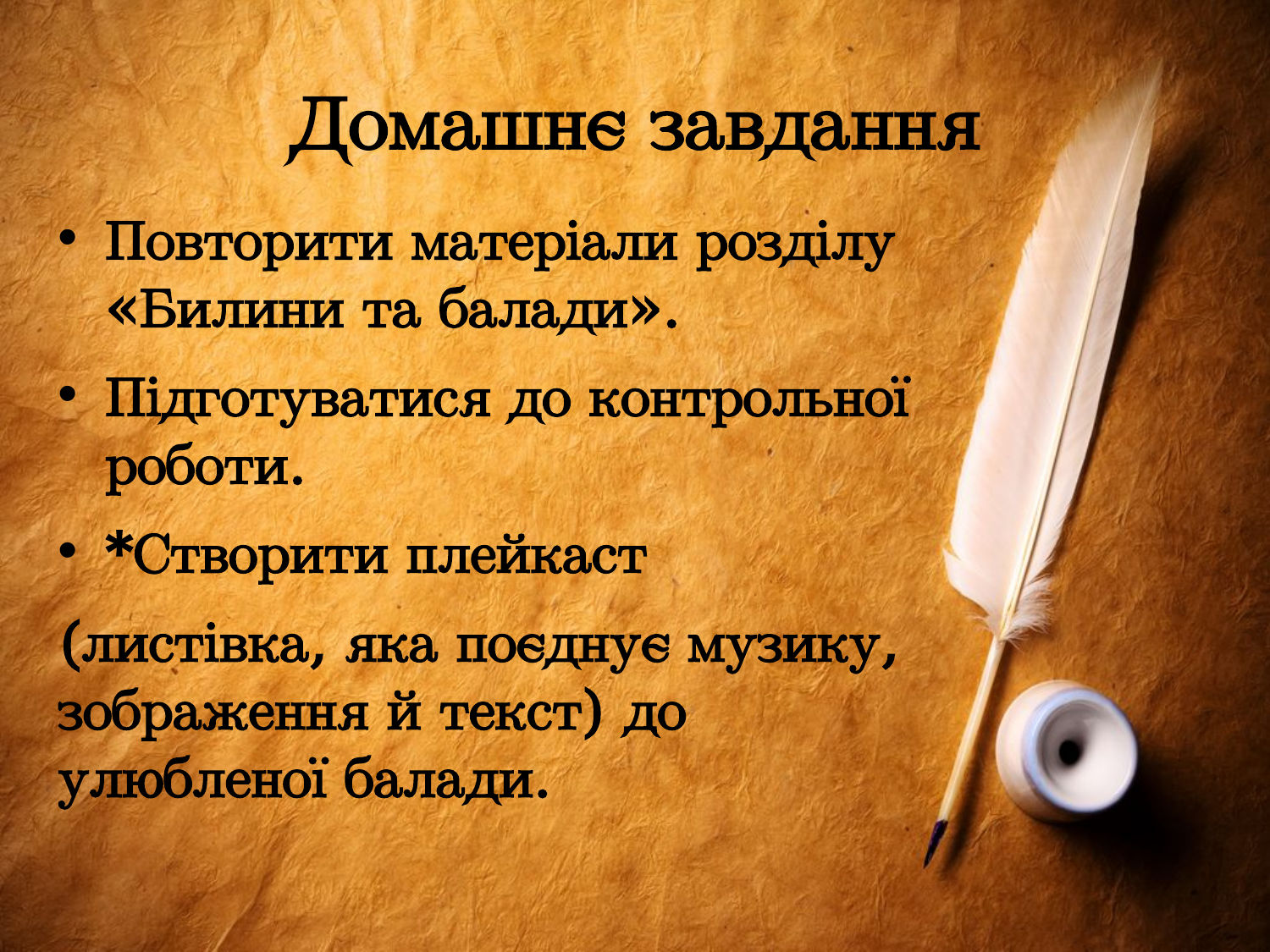

# Домашнє завдання
Повторити матеріали розділу «Билини та балади».
Підготуватися до контрольної роботи.
*Створити плейкаст
(листівка, яка поєднує музику, зображення й текст) до улюбленої балади.